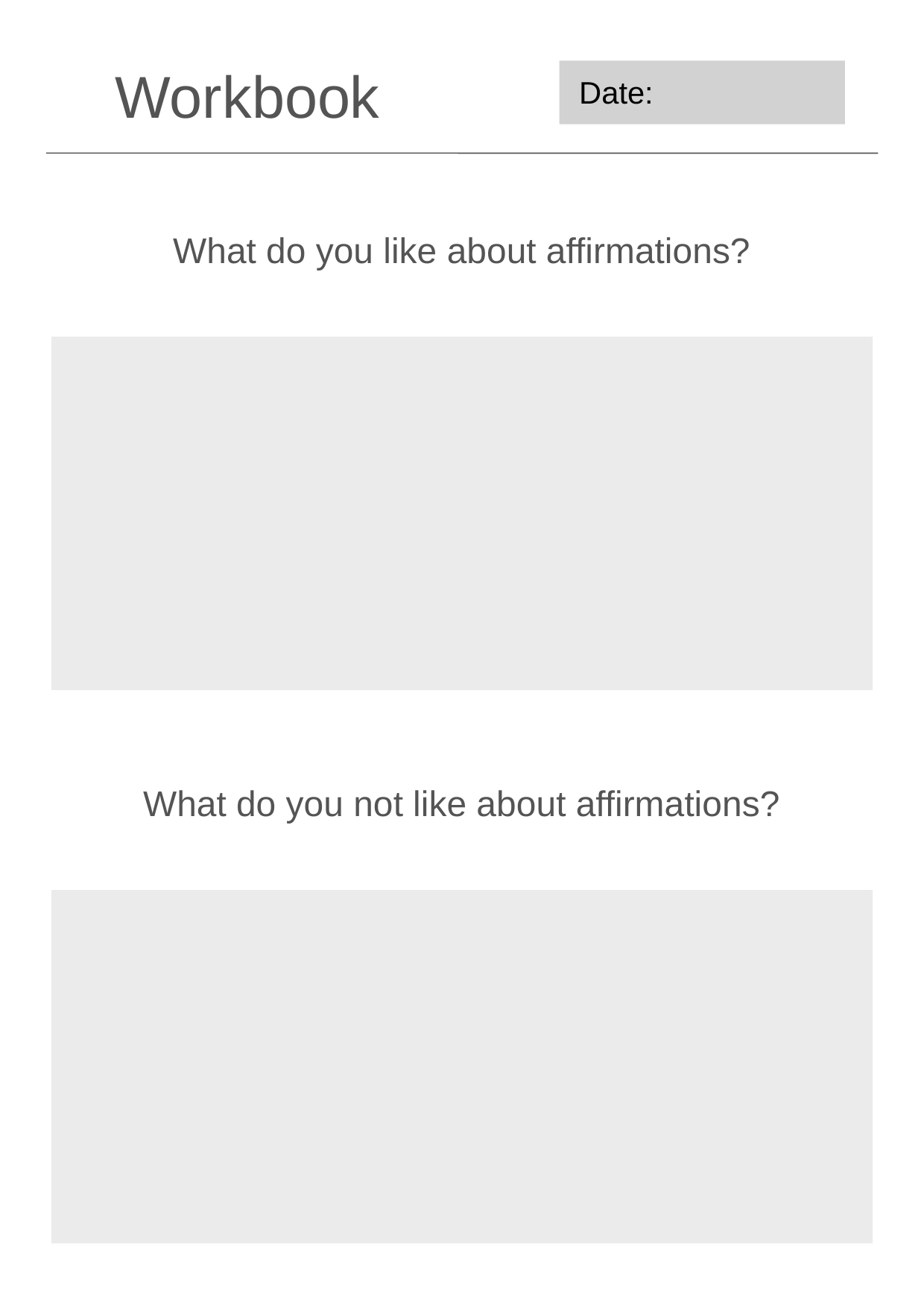

Workbook

Date:

What do you like about affirmations?

What do you not like about affirmations?